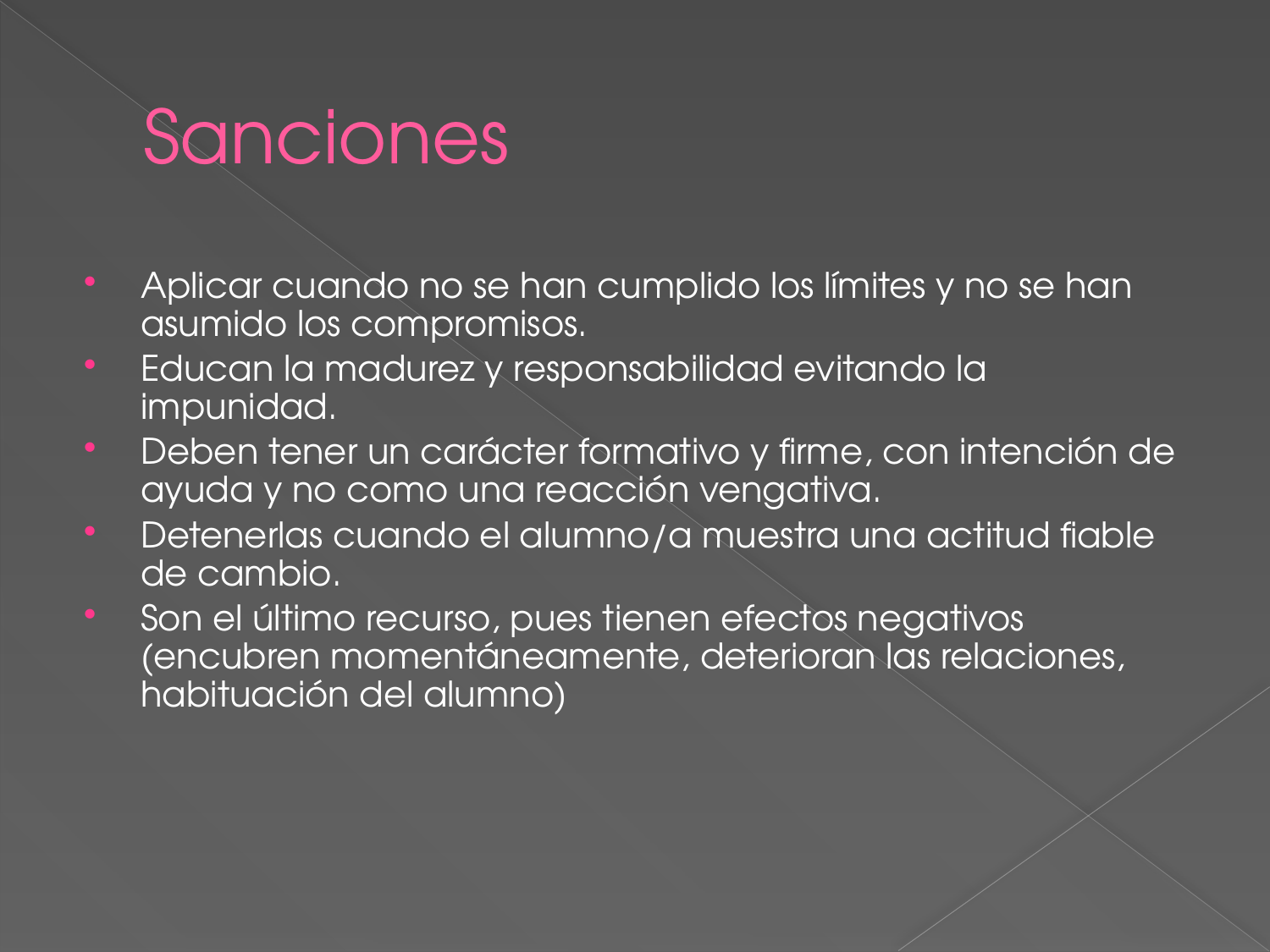

Sanciones
Aplicar cuando no se han cumplido los límites y no se han asumido los compromisos.
Educan la madurez y responsabilidad evitando la impunidad.
Deben tener un carácter formativo y firme, con intención de ayuda y no como una reacción vengativa.
Detenerlas cuando el alumno/a muestra una actitud fiable de cambio.
Son el último recurso, pues tienen efectos negativos (encubren momentáneamente, deterioran las relaciones, habituación del alumno)